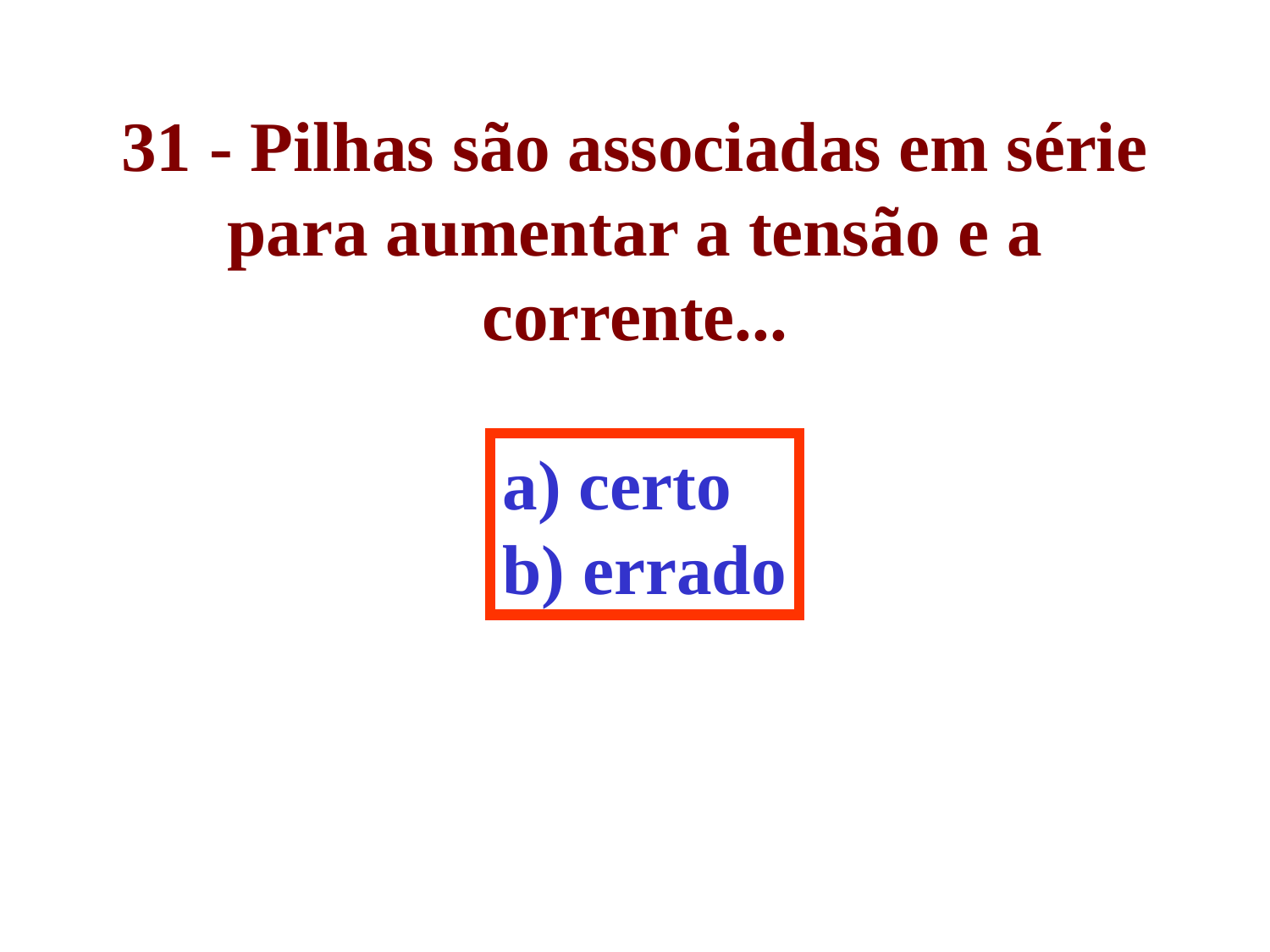

# 31 - Pilhas são associadas em série para aumentar a tensão e a corrente...
a) certo
b) errado